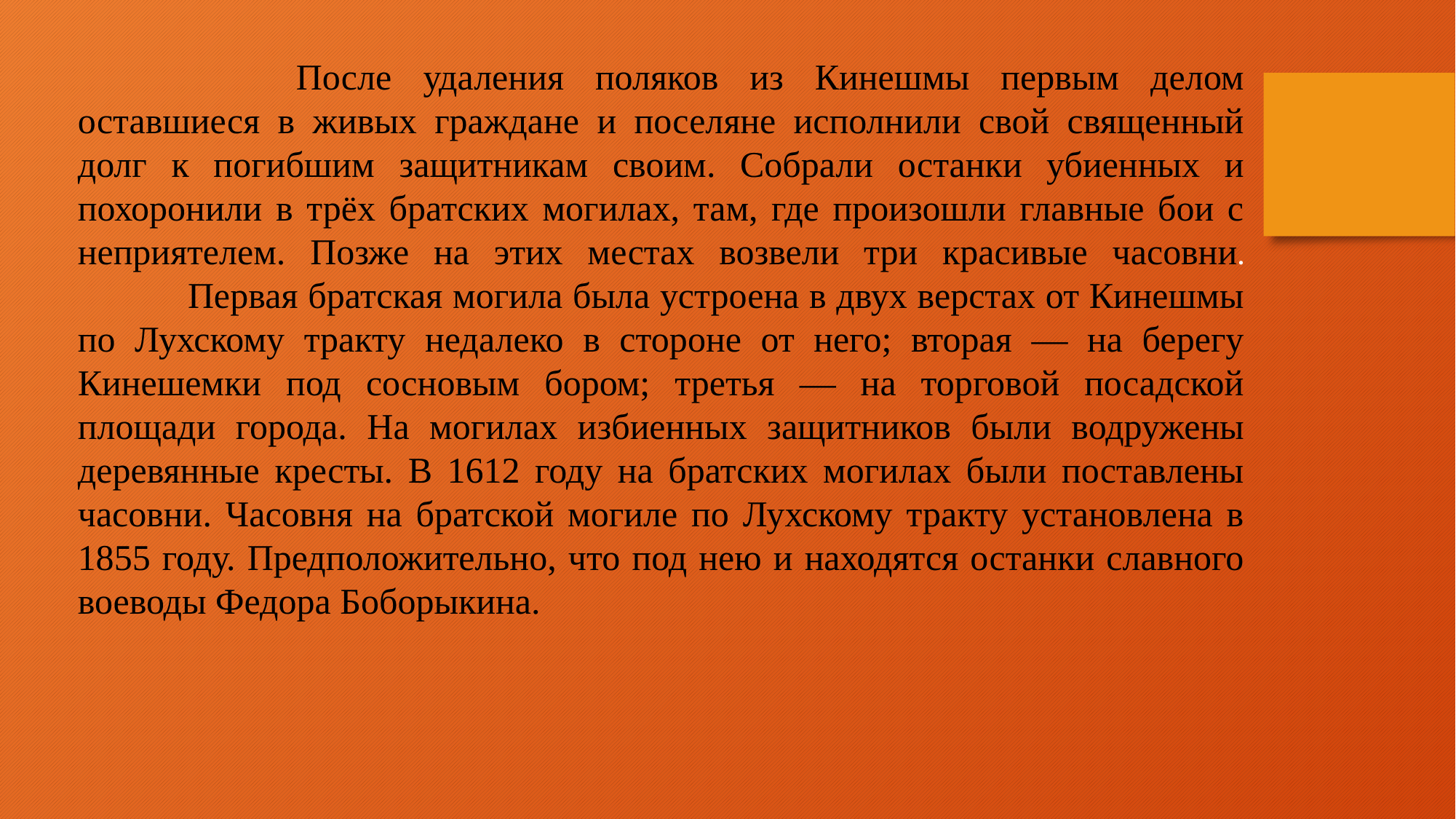

После удаления поляков из Кинешмы первым делом оставшиеся в живых граждане и поселяне исполнили свой священный долг к погибшим защитникам своим. Собрали останки убиенных и похоронили в трёх братских могилах, там, где произошли главные бои с неприятелем. Позже на этих местах возвели три красивые часовни.
 	Первая братская могила была устроена в двух верстах от Кинешмы по Лухскому тракту недалеко в стороне от него; вторая — на берегу Кинешемки под сосновым бором; третья — на торговой посадской площади города. На могилах избиенных защитников были водружены деревянные кресты. В 1612 году на братских могилах были поставлены часовни. Часовня на братской могиле по Лухскому тракту установлена в 1855 году. Предположительно, что под нею и находятся останки славного воеводы Федора Боборыкина.